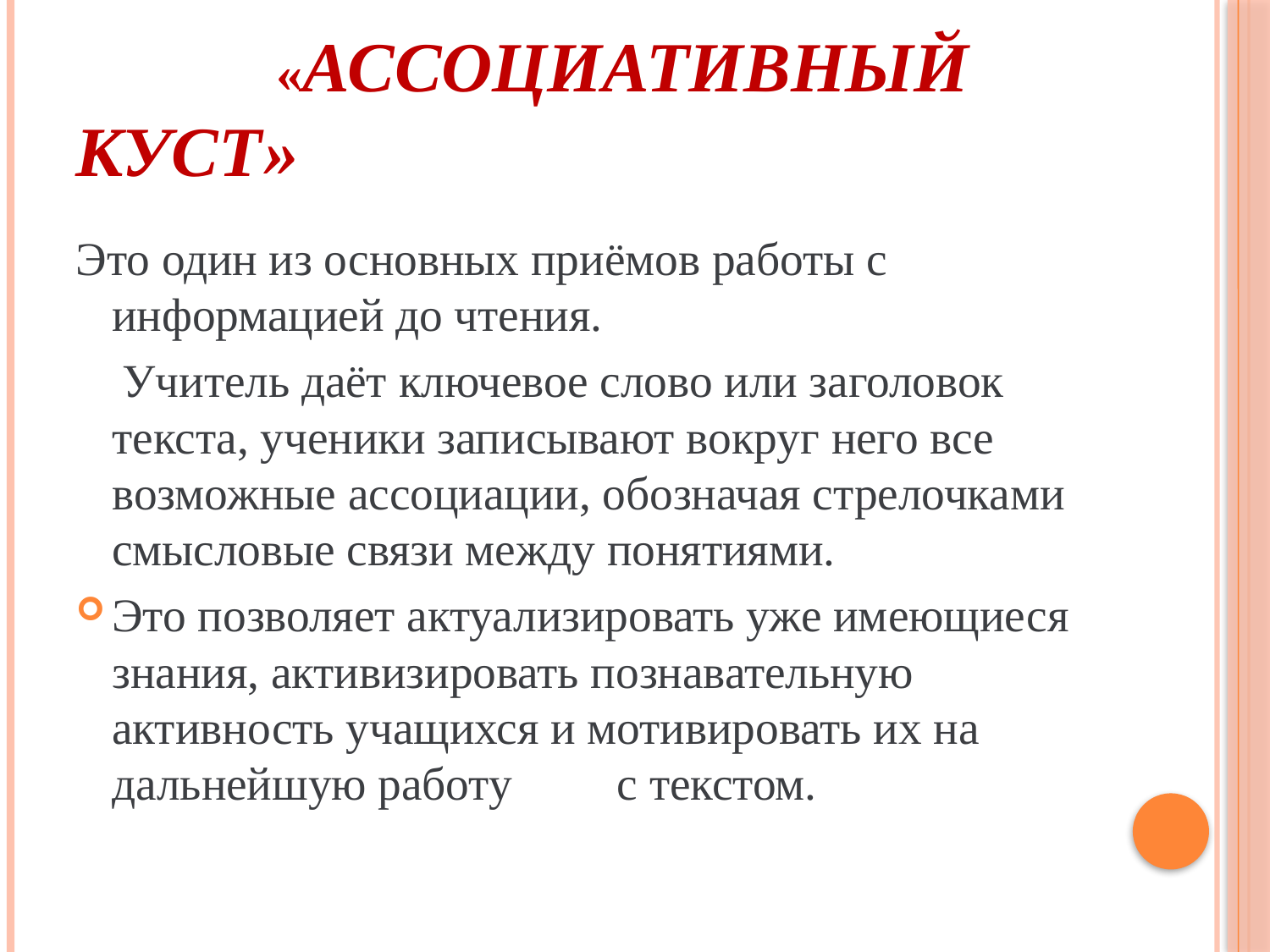

# «Ассоциативный куст»
Это один из основных приёмов работы с информацией до чтения.
    Учитель даёт ключевое слово или заголовок текста, ученики записывают вокруг него все возможные ассоциации, обозначая стрелочками смысловые связи между понятиями.
Это позволяет актуализировать уже имеющиеся знания, активизировать познавательную активность учащихся и мотивировать их на дальнейшую работу         с текстом.